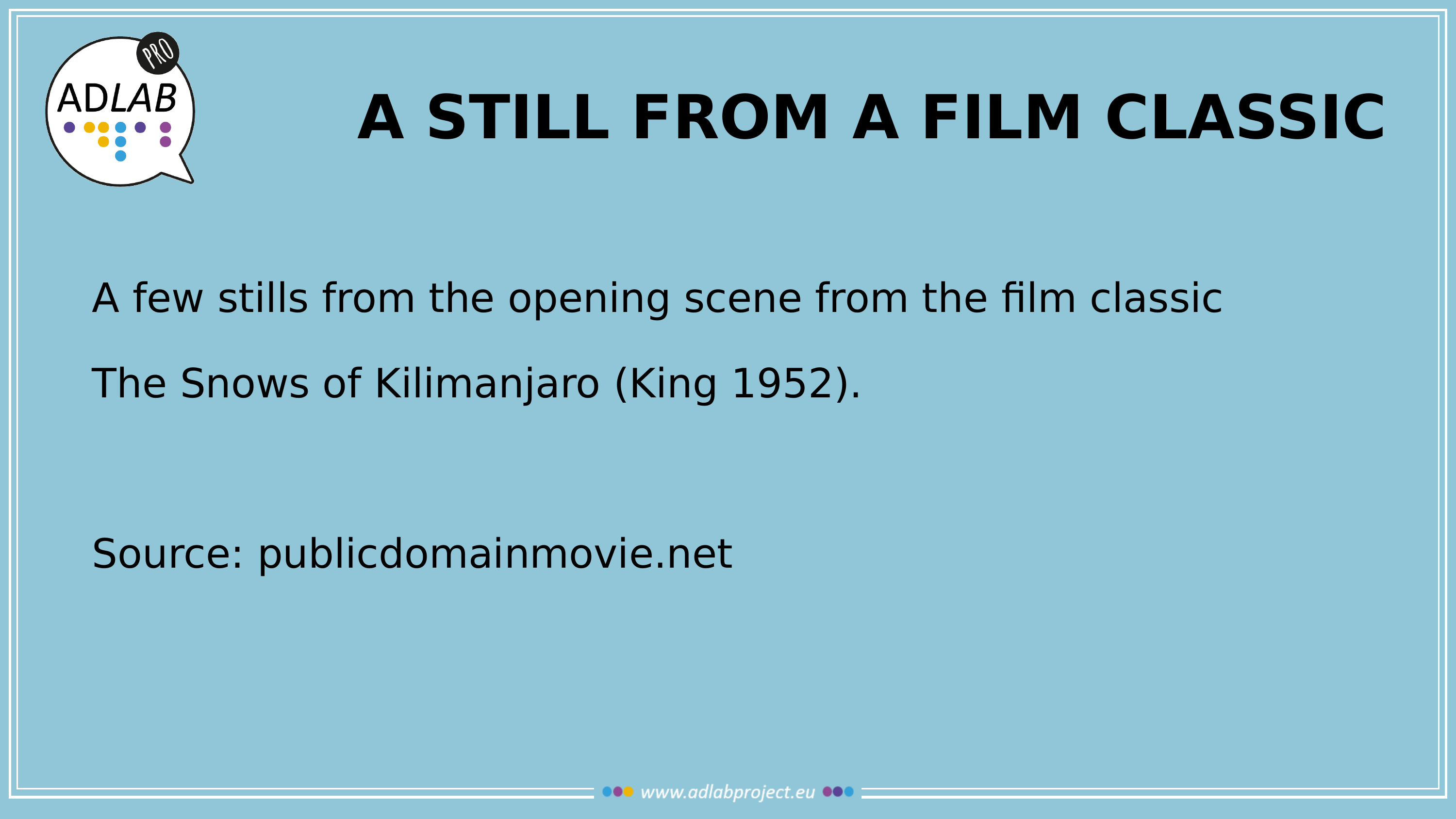

# A STILL FROM A FILM CLASSIC
A few stills from the opening scene from the film classic
The Snows of Kilimanjaro (King 1952).

Source: publicdomainmovie.net